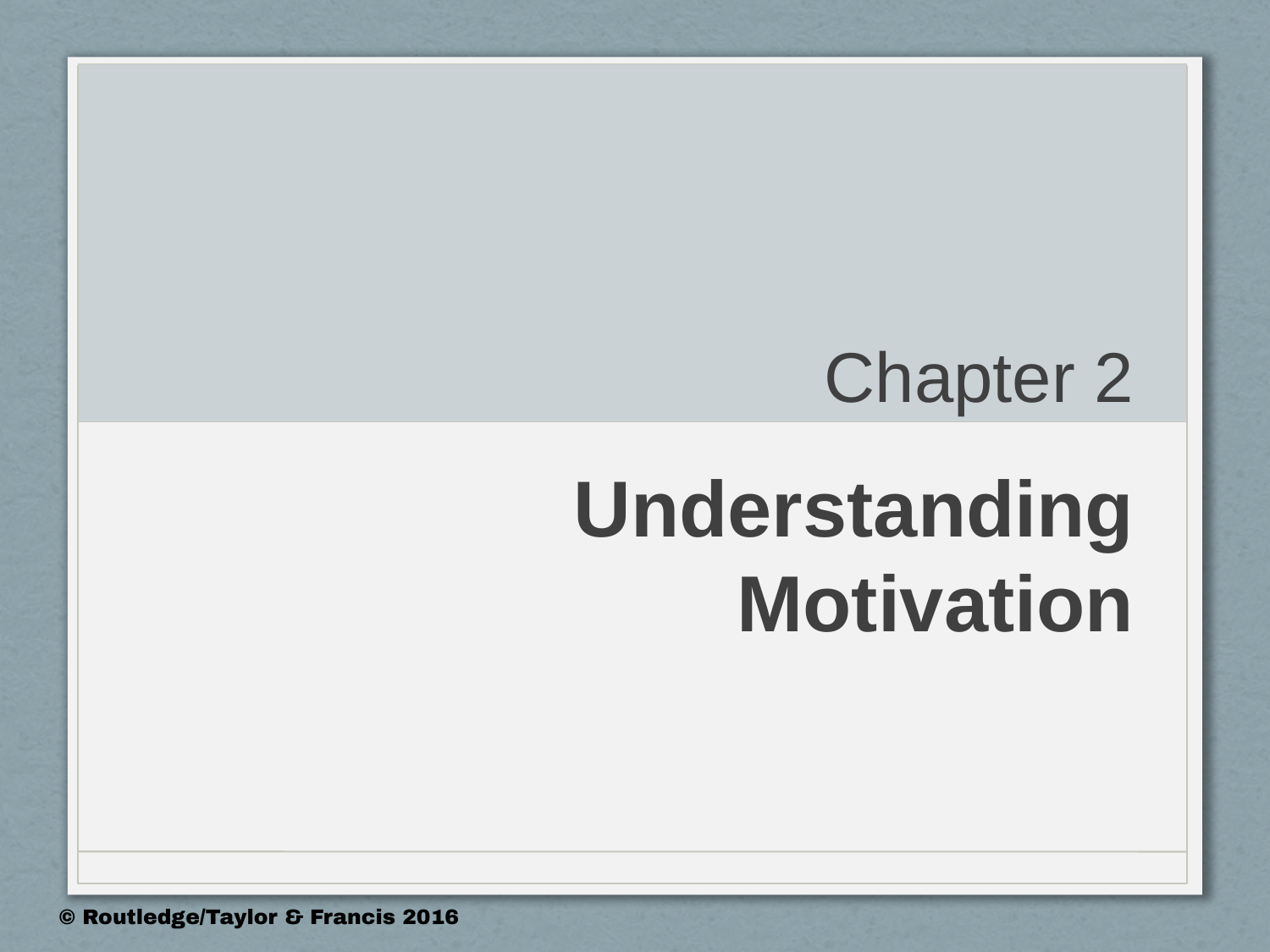

# Chapter 2
Understanding Motivation
© Routledge/Taylor & Francis 2016